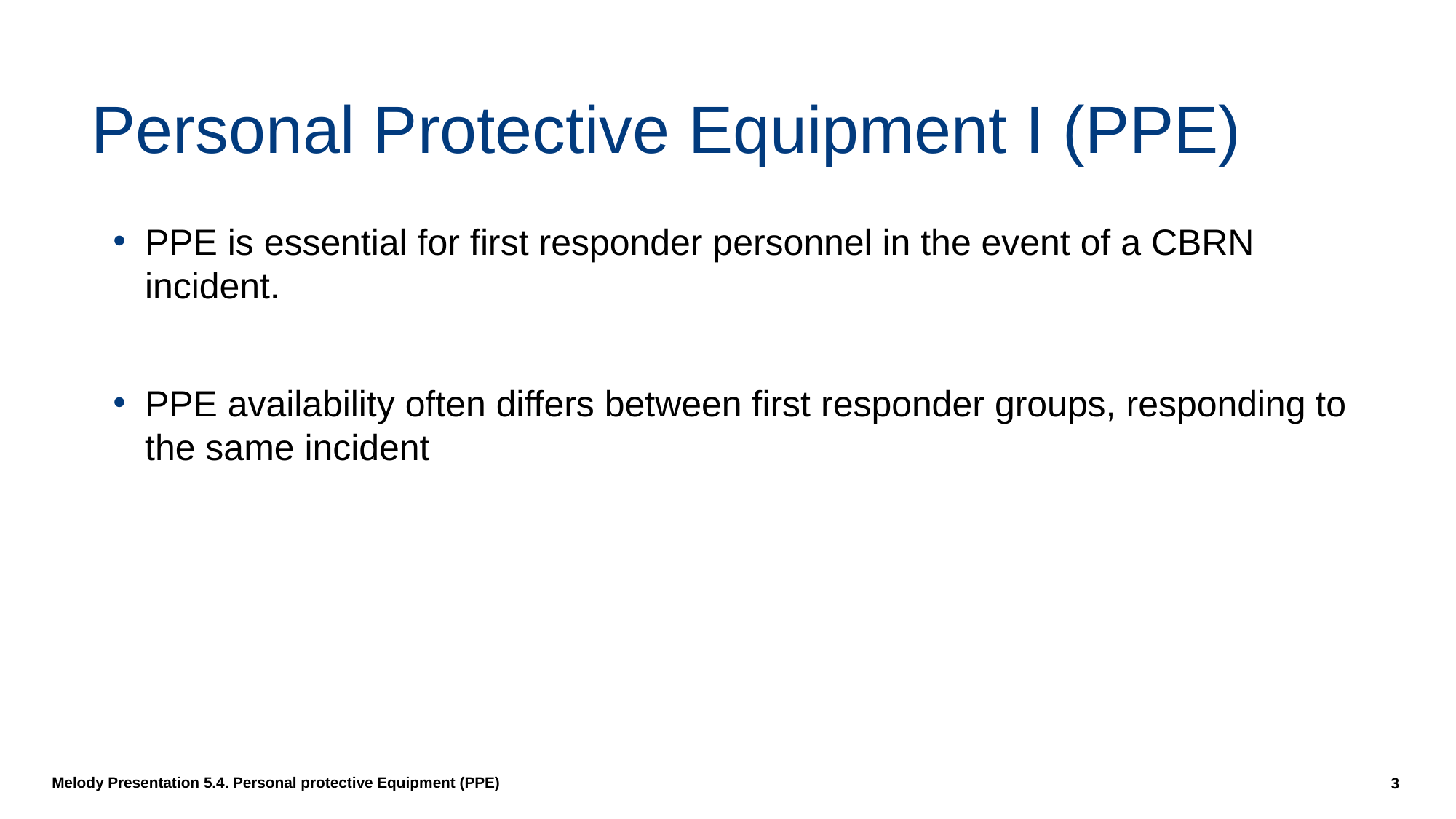

# Personal Protective Equipment I (PPE)
PPE is essential for first responder personnel in the event of a CBRN incident.

PPE availability often differs between first responder groups, responding to the same incident

Melody Presentation 5.4. Personal protective Equipment (PPE)
3